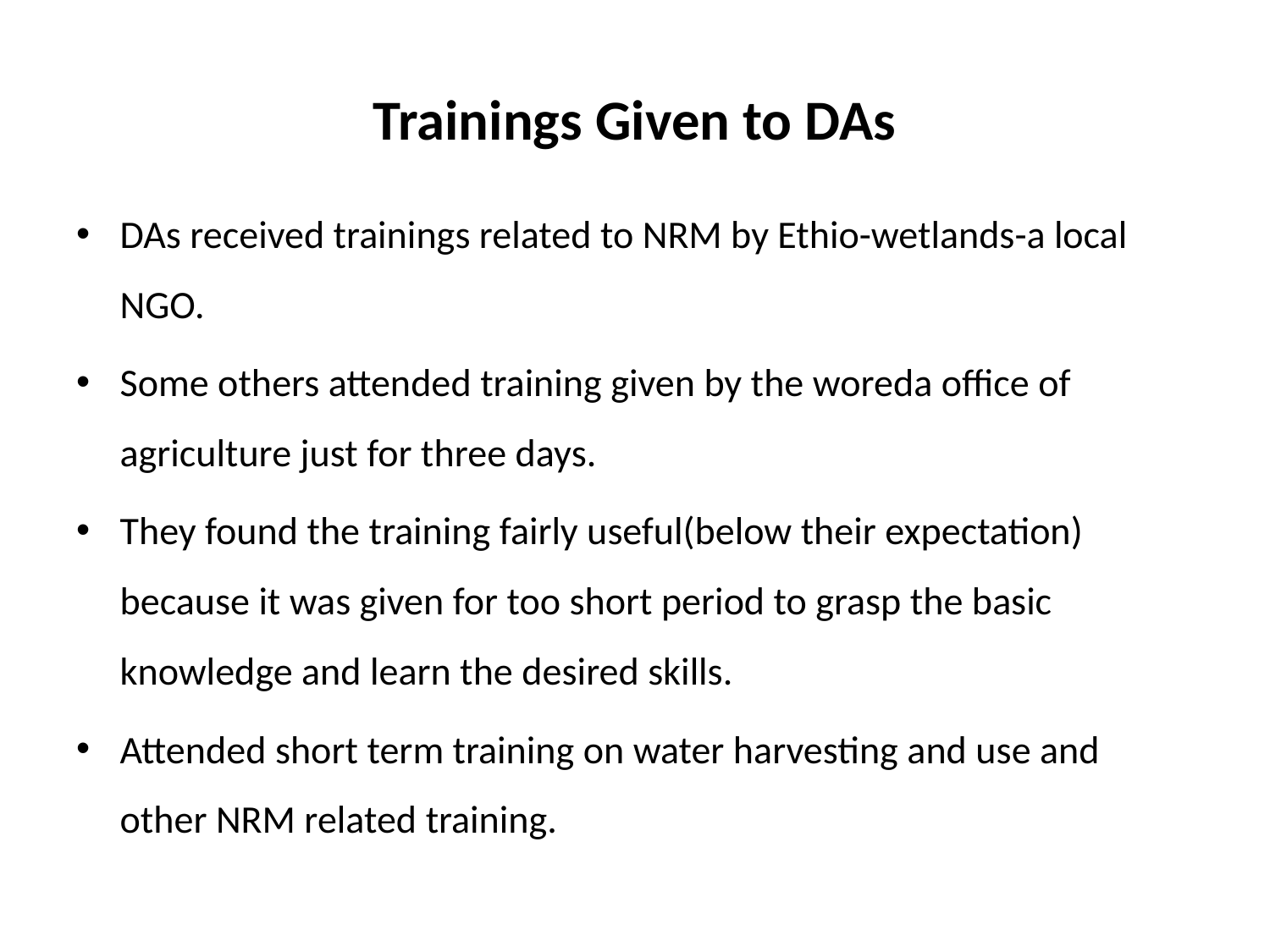

# Trainings Given to DAs
DAs received trainings related to NRM by Ethio-wetlands-a local NGO.
Some others attended training given by the woreda office of agriculture just for three days.
They found the training fairly useful(below their expectation) because it was given for too short period to grasp the basic knowledge and learn the desired skills.
Attended short term training on water harvesting and use and other NRM related training.